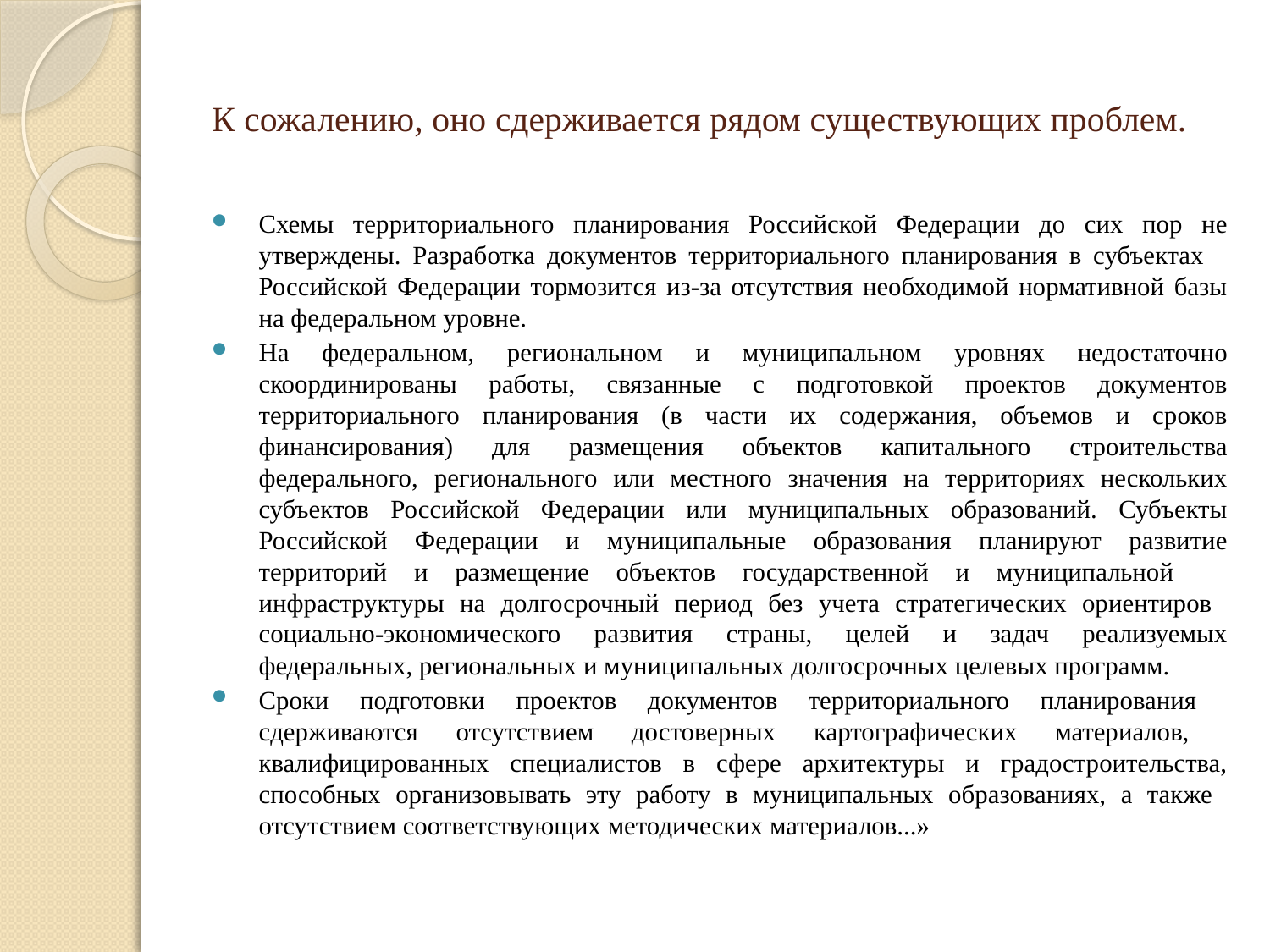

# К сожалению, оно сдерживается рядом существующих проблем.
Схемы территориального планирования Российской Федерации до сих пор не утверждены. Разработка документов территориального планирования в субъектах   Российской Федерации тормозится из-за отсутствия необходимой нормативной базы на федеральном уровне.
На федеральном, региональном и муниципальном уровнях недостаточно скоординированы работы, связанные с подготовкой проектов документов территориального планирования (в части их содержания, объемов и сроков финансирования) для размещения объектов капитального строительства федерального, регионального или местного значения на территориях нескольких субъектов Российской Федерации или муниципальных образований. Субъекты Российской Федерации и муниципальные образования планируют развитие территорий и размещение объектов государственной и муниципальной   инфраструктуры на долгосрочный период без учета стратегических ориентиров  социально-экономического развития страны, целей и задач реализуемых федеральных, региональных и муниципальных долгосрочных целевых программ.
Сроки подготовки проектов документов территориального планирования  сдерживаются отсутствием достоверных картографических материалов,  квалифицированных специалистов в сфере архитектуры и градостроительства, способных организовывать эту работу в муниципальных образованиях, а также  отсутствием соответствующих методических материалов...»